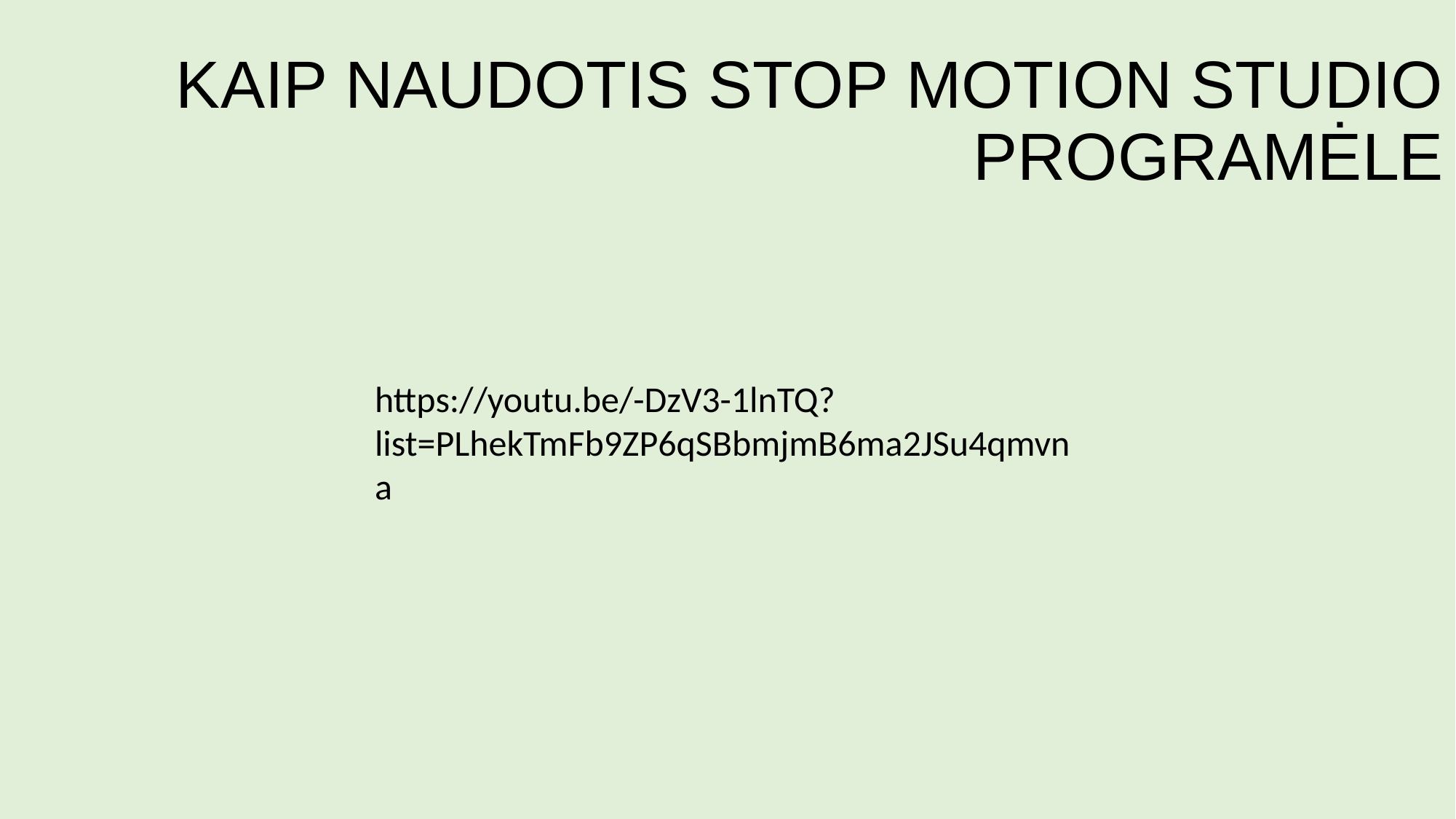

# KAIP NAUDOTIS STOP MOTION STUDIO PROGRAMĖLE

https://youtu.be/-DzV3-1lnTQ?list=PLhekTmFb9ZP6qSBbmjmB6ma2JSu4qmvna